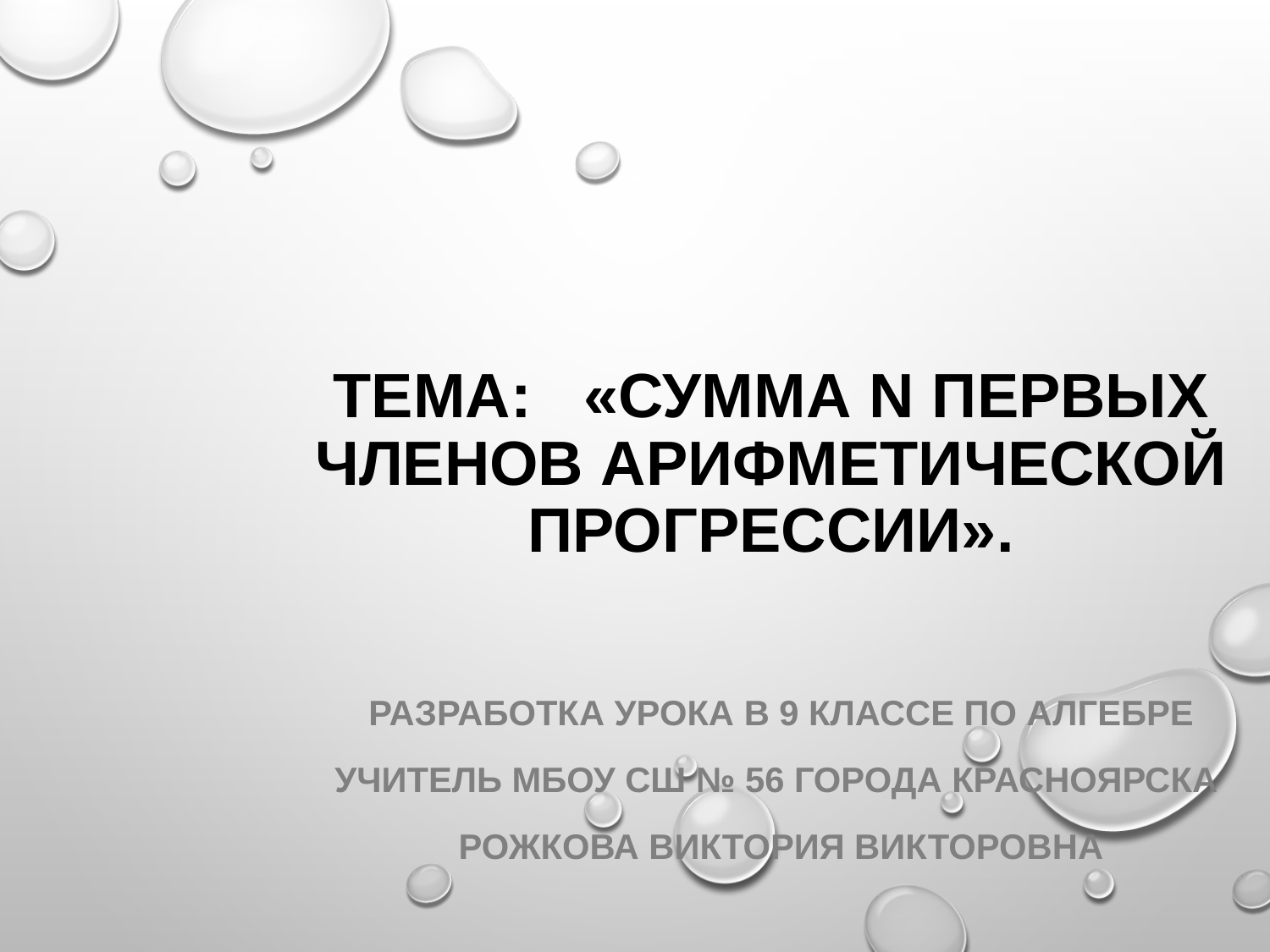

# ТЕМА:   «СУММА n ПЕРВЫХ ЧЛЕНОВ АРИФМЕТИЧЕСКОЙ ПРОГРЕССИИ».
Разработка урока в 9 классе по алгебре
Учитель МБОУ СШ № 56 города Красноярска
Рожкова Виктория Викторовна